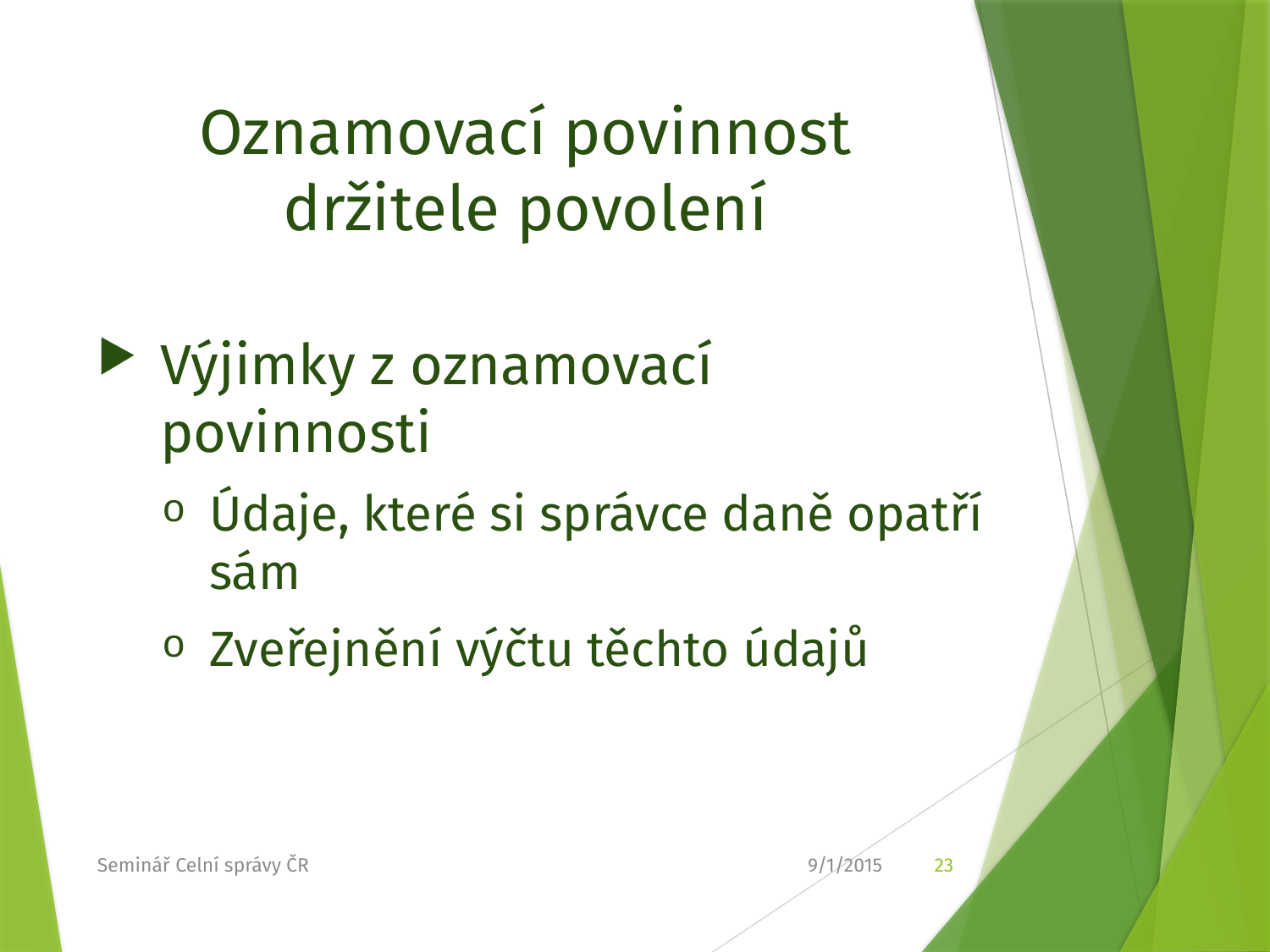

# Oznamovací povinnost držitele povolení
Výjimky z oznamovací povinnosti
Údaje, které si správce daně opatří sám
Zveřejnění výčtu těchto údajů
Seminář Celní správy ČR
9/1/2015
23